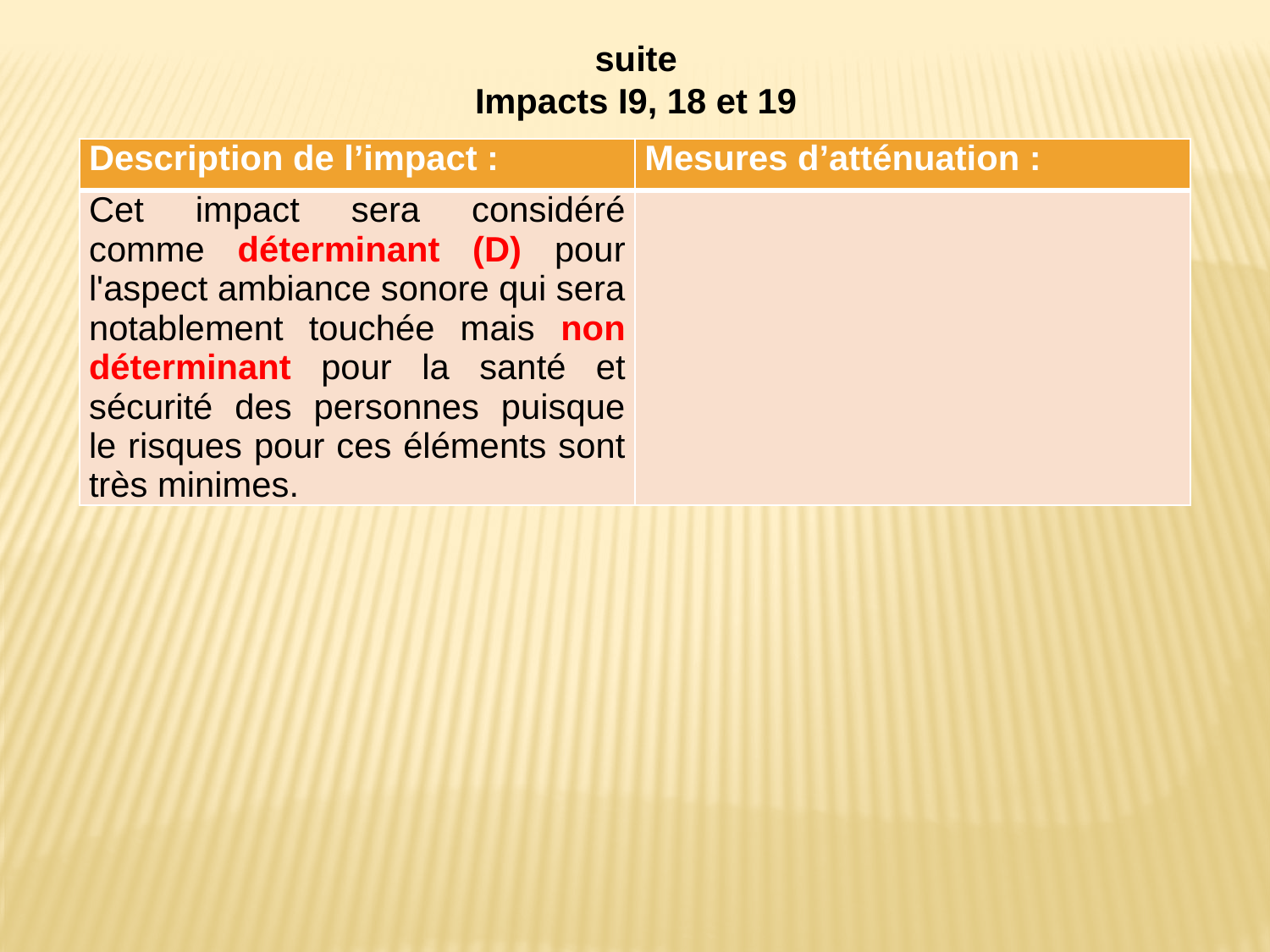

suite
Impacts I9, 18 et 19
| Description de l’impact : | Mesures d’atténuation : |
| --- | --- |
| Cet impact sera considéré comme déterminant (D) pour l'aspect ambiance sonore qui sera notablement touchée mais non déterminant pour la santé et sécurité des personnes puisque le risques pour ces éléments sont très minimes. |  |